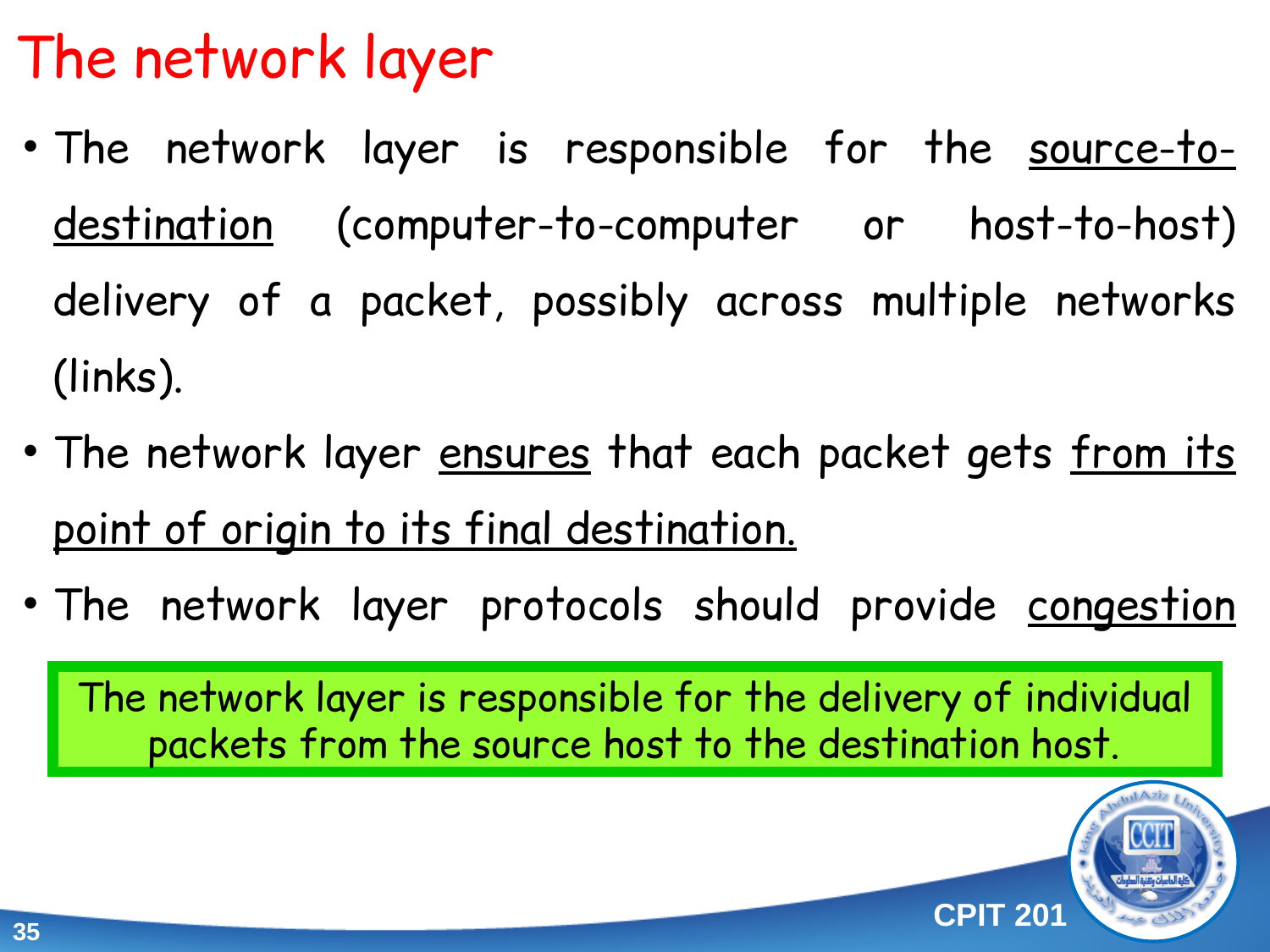

The network layer
The network layer is responsible for the source-to-destination (computer-to-computer or host-to-host) delivery of a packet, possibly across multiple networks (links).
The network layer ensures that each packet gets from its point of origin to its final destination.
The network layer protocols should provide congestion control, flow control, and error control.
The network layer is responsible for the delivery of individual packets from the source host to the destination host.

35